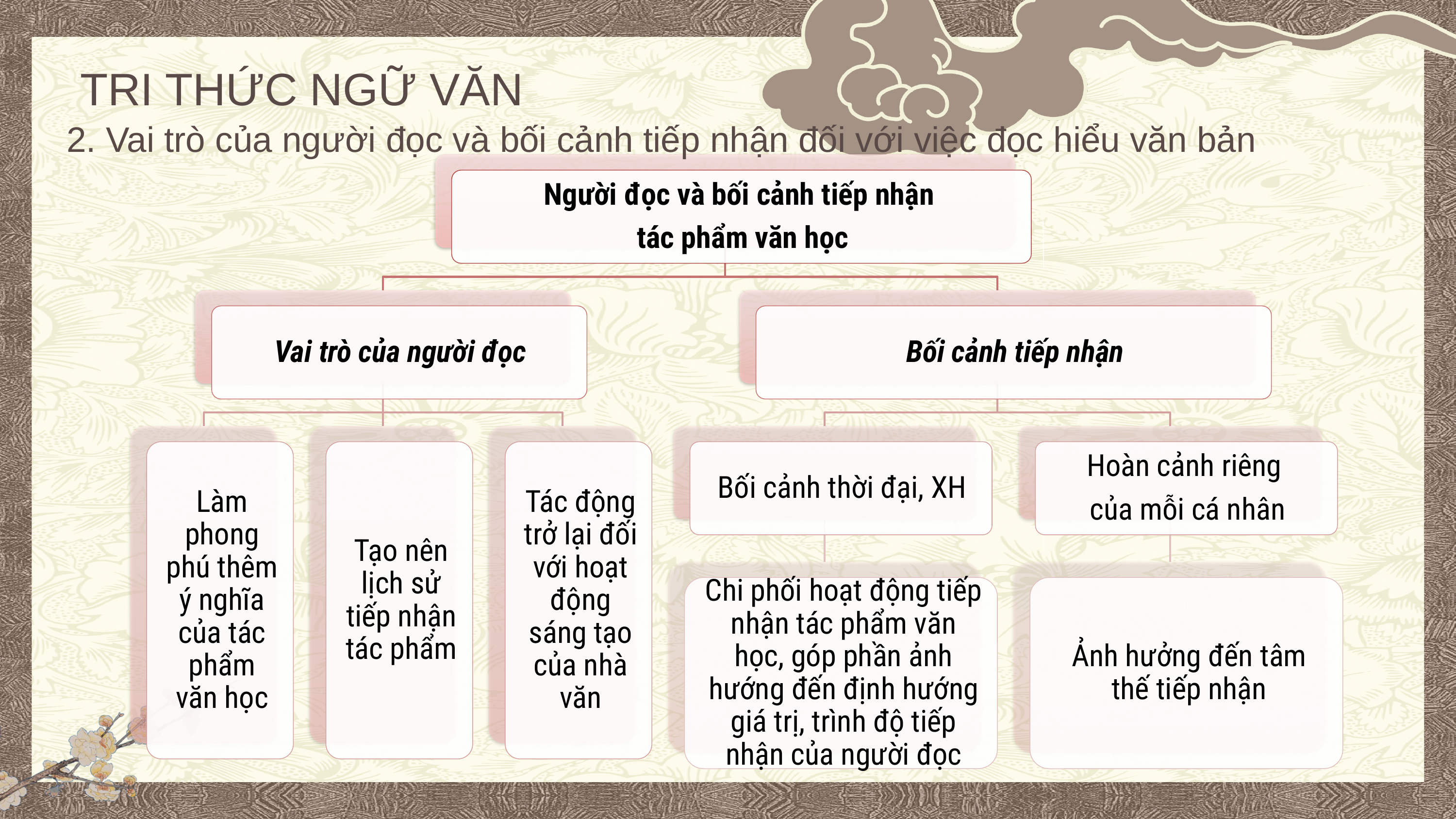

TRI THỨC NGỮ VĂN
2. Vai trò của người đọc và bối cảnh tiếp nhận đối với việc đọc hiểu văn bản
Người đọc và bối cảnh tiếp nhận
tác phẩm văn học
Vai trò của người đọc
Làm phong phú thêm ý nghĩa của tác phẩm văn học
Tạo nên lịch sử tiếp nhận tác phẩm
Tác động trở lại đối với hoạt động sáng tạo của nhà văn
Bối cảnh tiếp nhận
Bối cảnh thời đại, XH
Chi phối hoạt động tiếp nhận tác phẩm văn học, góp phần ảnh hướng đến định hướng giá trị, trình độ tiếp nhận của người đọc
Hoàn cảnh riêng
của mỗi cá nhân
Ảnh hưởng đến tâm thế tiếp nhận